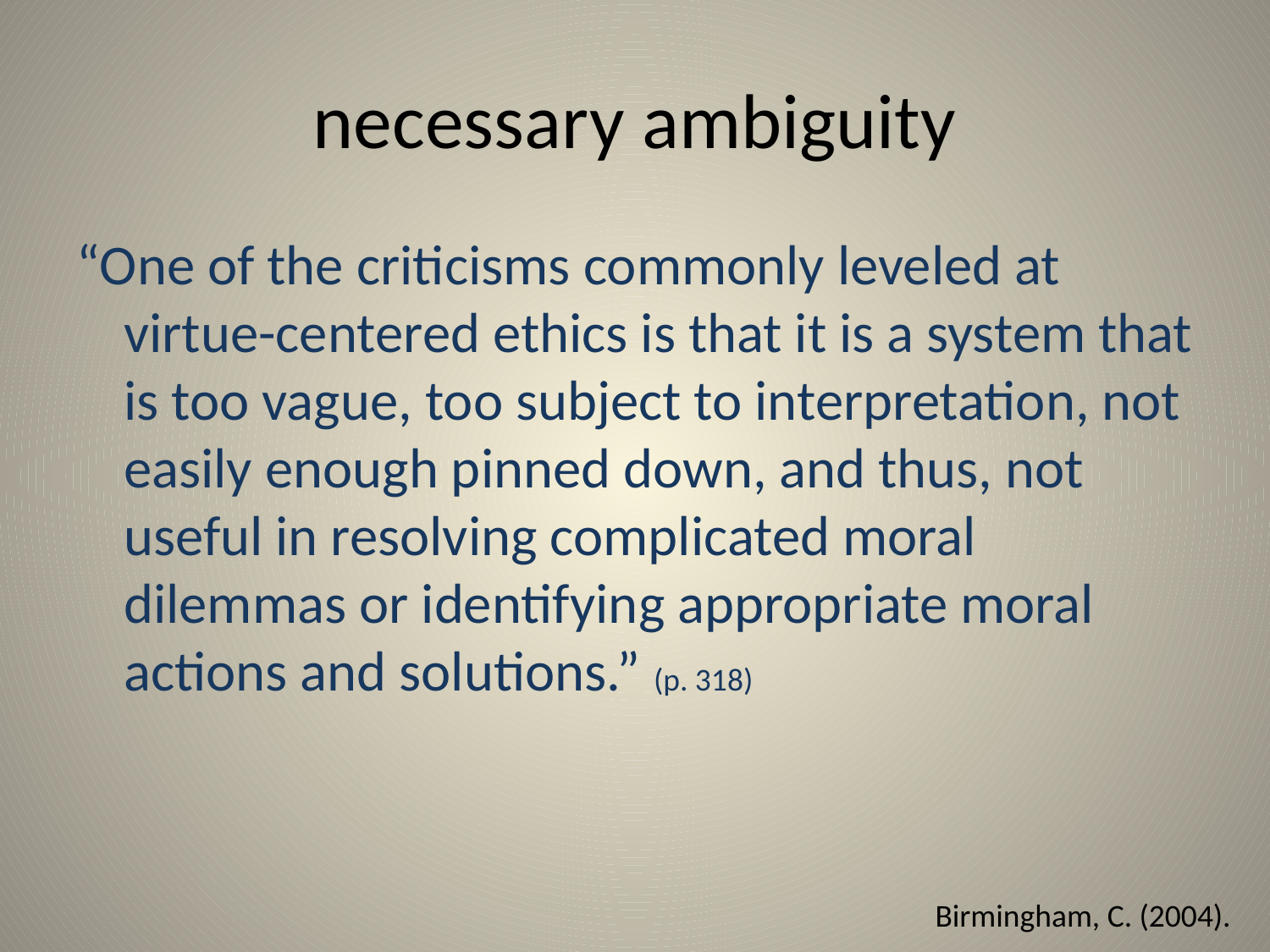

# necessary ambiguity
“One of the criticisms commonly leveled at virtue-centered ethics is that it is a system that is too vague, too subject to interpretation, not easily enough pinned down, and thus, not useful in resolving complicated moral dilemmas or identifying appropriate moral actions and solutions.” (p. 318)
Birmingham, C. (2004).